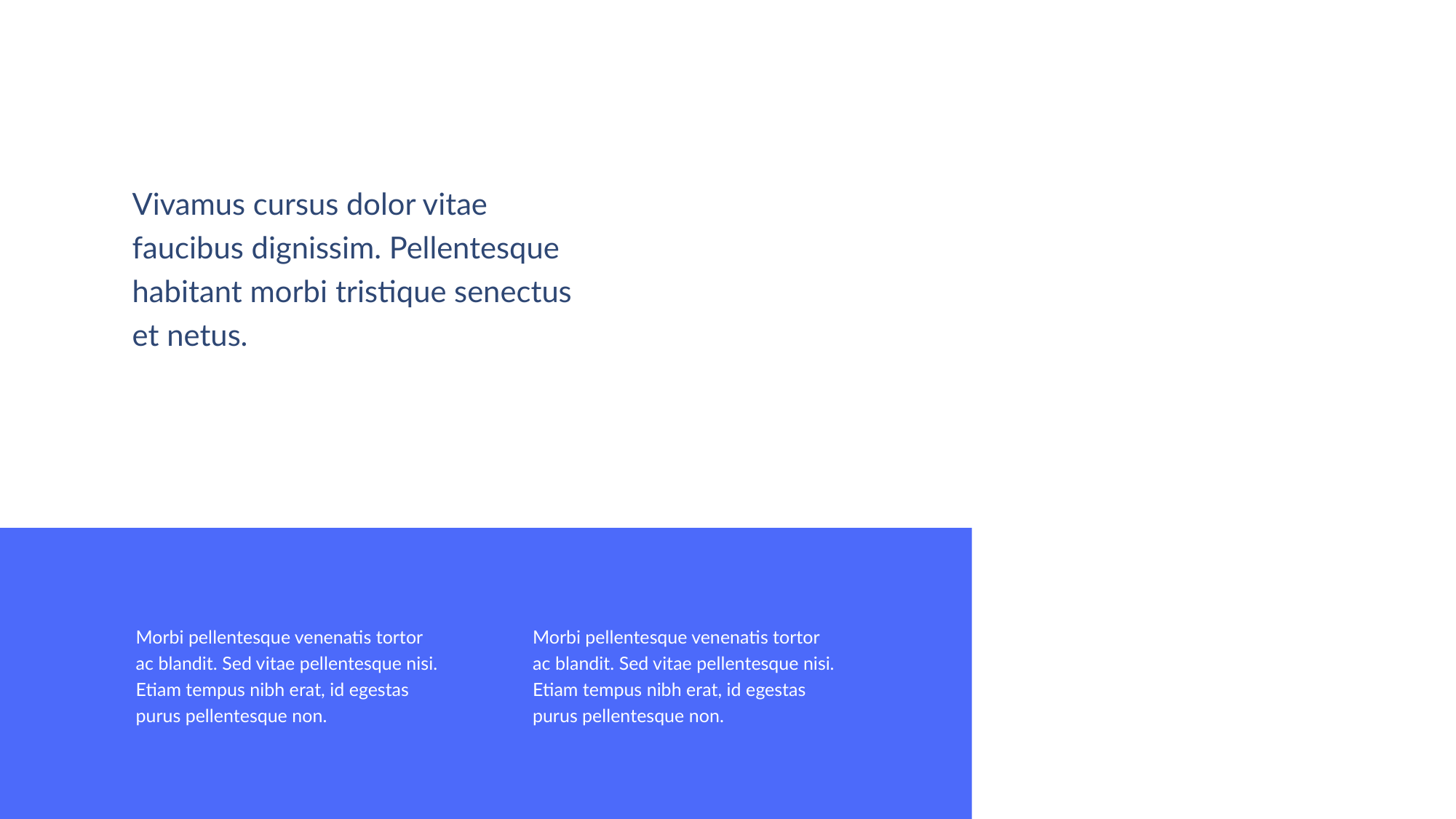

Vivamus cursus dolor vitae faucibus dignissim. Pellentesque habitant morbi tristique senectus et netus.
faize

Morbi pellentesque venenatis tortor ac blandit. Sed vitae pellentesque nisi. Etiam tempus nibh erat, id egestas purus pellentesque non.
Morbi pellentesque venenatis tortor ac blandit. Sed vitae pellentesque nisi. Etiam tempus nibh erat, id egestas purus pellentesque non.